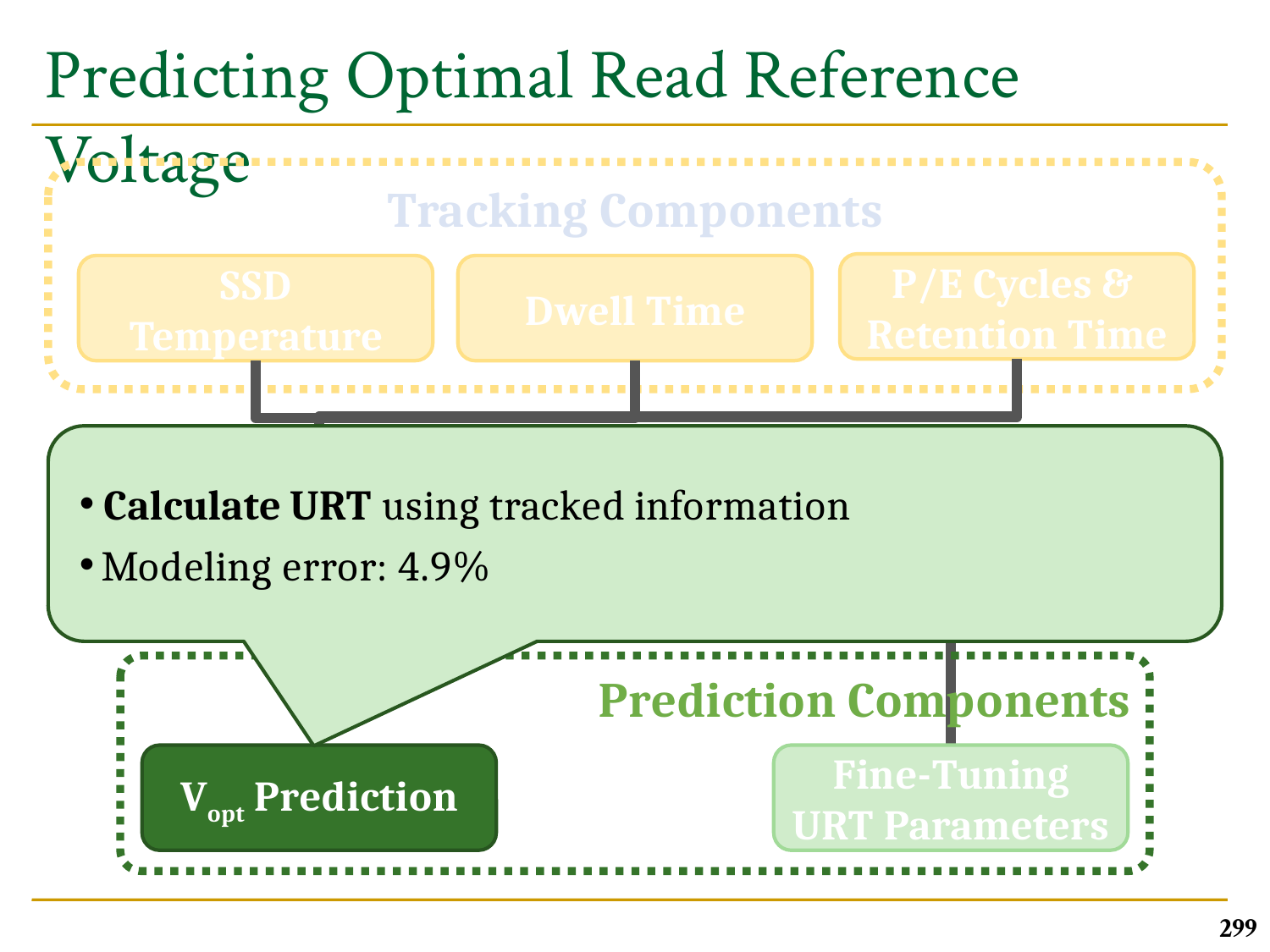

# Predicting Optimal Read Reference Voltage
Tracking Components
P/E Cycles &
Retention Time
SSD Temperature
Dwell Time
Calculate URT using tracked information
Modeling error: 4.9%
URT
Prediction Components
Vopt Prediction
Fine-Tuning URT Parameters
299